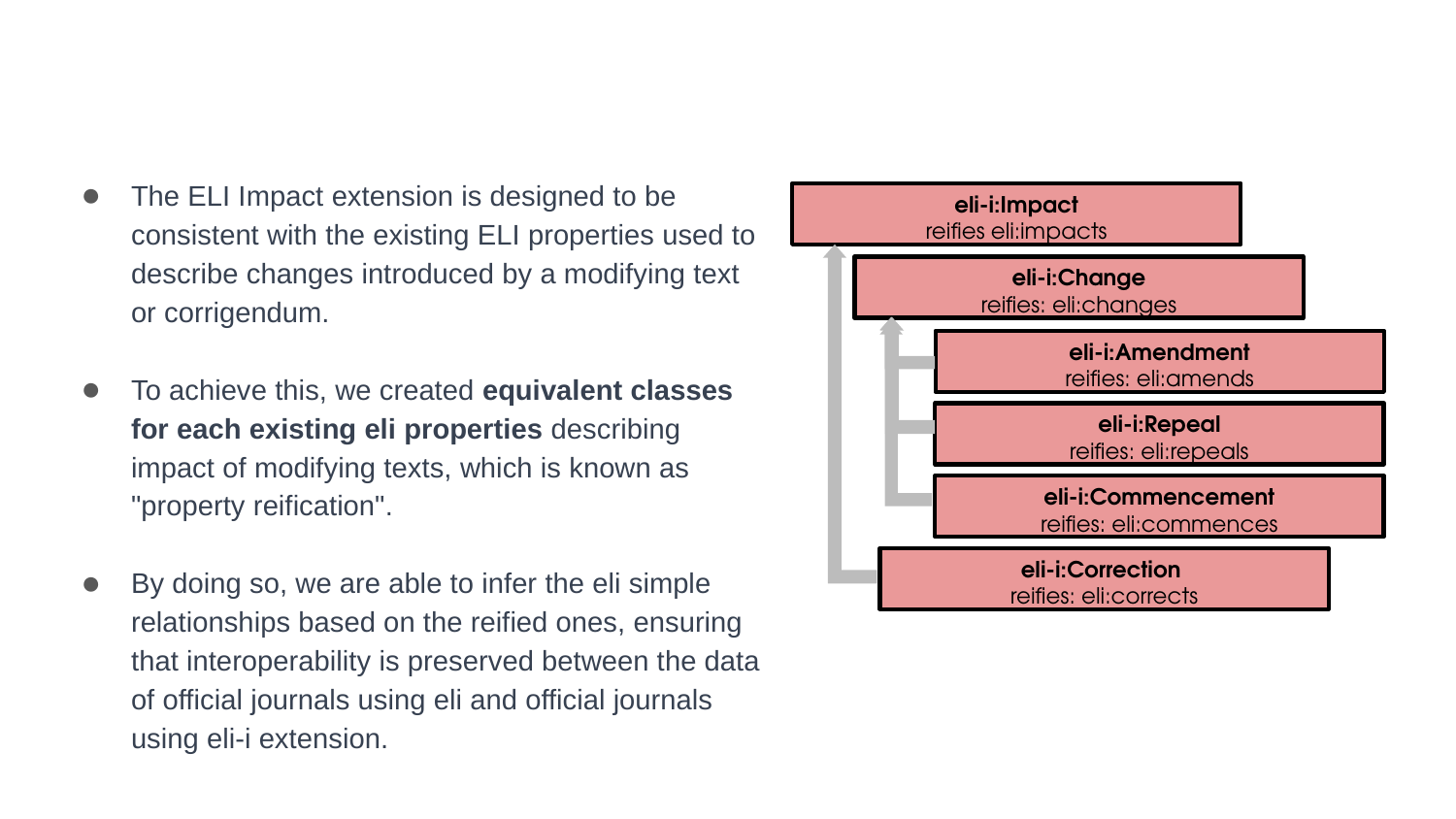

The ELI Impact extension is designed to be consistent with the existing ELI properties used to describe changes introduced by a modifying text or corrigendum.

To achieve this, we created equivalent classes for each existing eli properties describing impact of modifying texts, which is known as "property reification".

By doing so, we are able to infer the eli simple relationships based on the reified ones, ensuring that interoperability is preserved between the data of official journals using eli and official journals using eli-i extension.
eli-i:Impact
reifies eli:impacts

eli-i:Change
reifies: eli:changes

eli-i:Amendment
reifies: eli:amends
eli-i:Repeal
reifies: eli:repeals
eli-i:Commencement
reifies: eli:commences
eli-i:Correction
reifies: eli:corrects